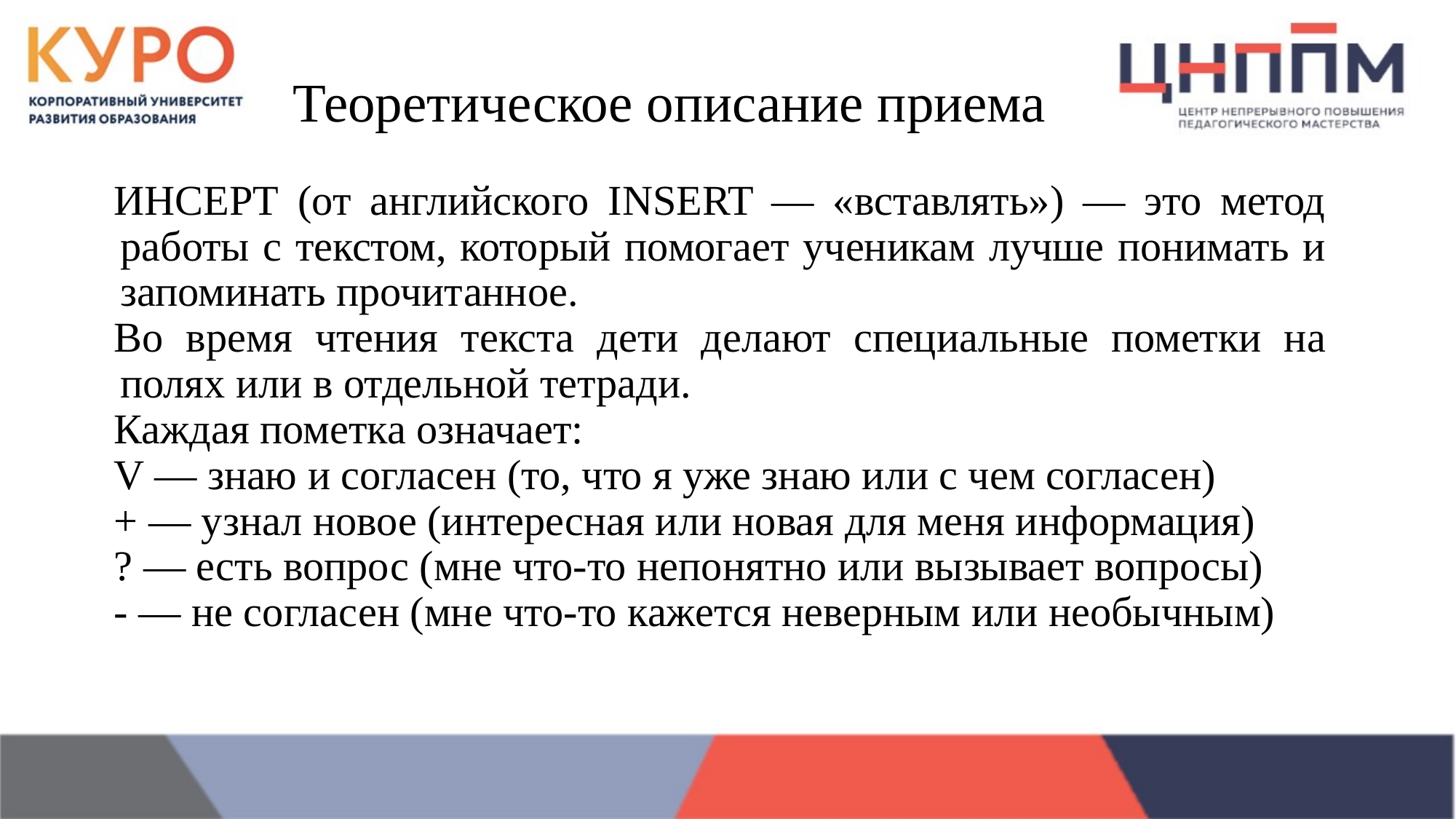

# Теоретическое описание приема
ИНСЕРТ (от английского INSERT — «вставлять») — это метод работы с текстом, который помогает ученикам лучше понимать и запоминать прочитанное.
Во время чтения текста дети делают специальные пометки на полях или в отдельной тетради.
Каждая пометка означает:
V — знаю и согласен (то, что я уже знаю или с чем согласен)
+ — узнал новое (интересная или новая для меня информация)
? — есть вопрос (мне что-то непонятно или вызывает вопросы)
- — не согласен (мне что-то кажется неверным или необычным)